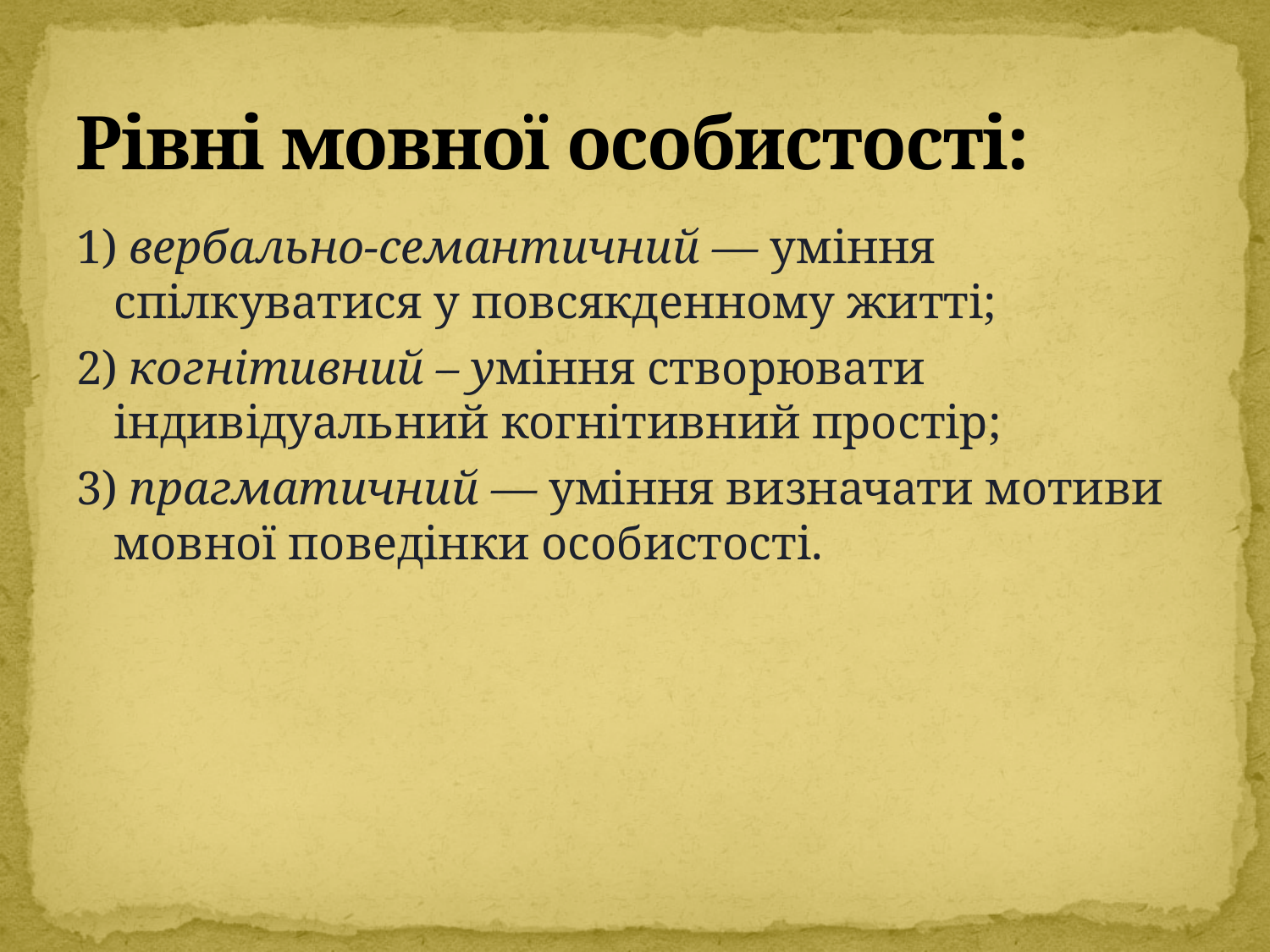

# Рівні мовної особистості:
1) вербально-семантичний — уміння спілкуватися у повсякденному житті;
2) когнітивний – уміння створювати індивідуаль­ний когнітивний простір;
3) прагматичний — уміння визначати мотиви мов­ної поведінки особистості.